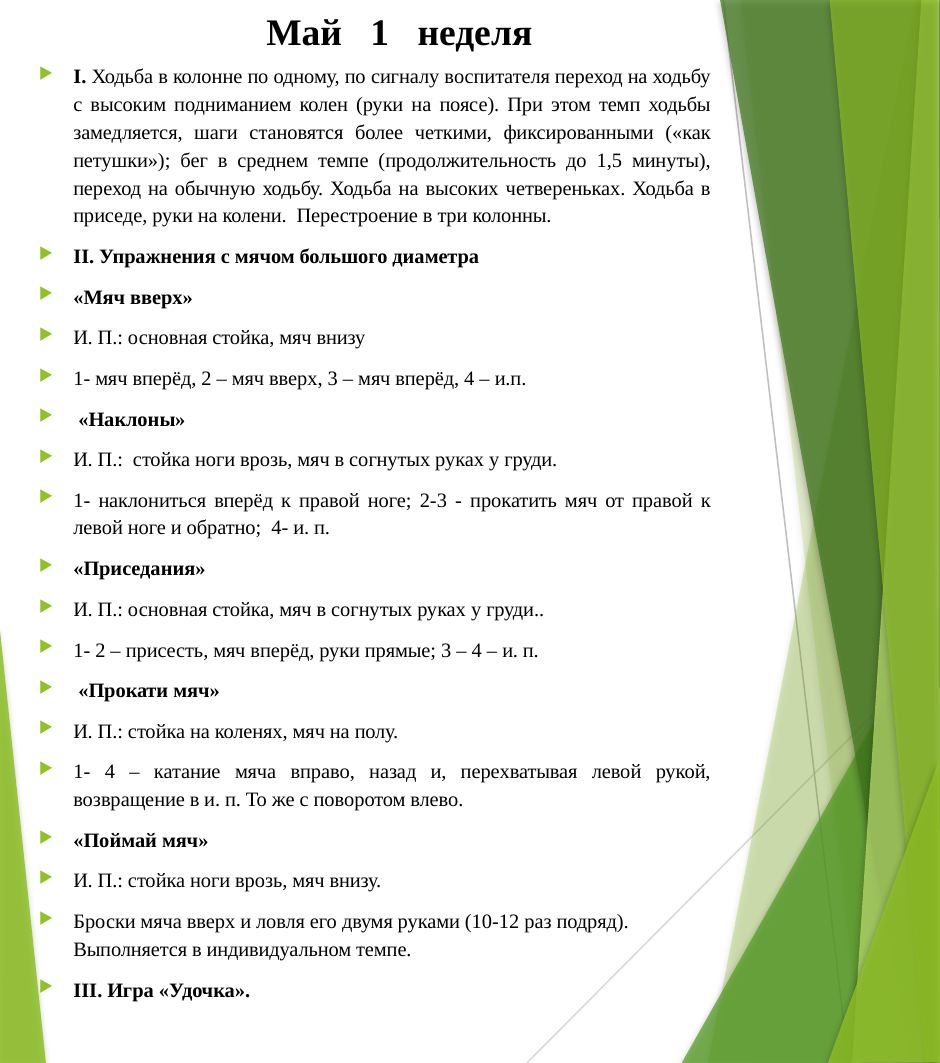

# Май   1   неделя
I. Ходьба в колонне по одному, по сигналу воспитателя переход на ходьбу с высоким подниманием колен (руки на поясе). При этом темп ходьбы замедляется, шаги становятся более четкими, фиксированными («как петушки»); бег в среднем темпе (продолжительность до 1,5 минуты), переход на обычную ходьбу. Ходьба на высоких четвереньках. Ходьба в приседе, руки на колени.  Перестроение в три колонны.
II. Упражнения с мячом большого диаметра
«Мяч вверх»
И. П.: основная стойка, мяч внизу
1- мяч вперёд, 2 – мяч вверх, 3 – мяч вперёд, 4 – и.п.
 «Наклоны»
И. П.:  стойка ноги врозь, мяч в согнутых руках у груди.
1- наклониться вперёд к правой ноге; 2-3 - прокатить мяч от правой к левой ноге и обратно;  4- и. п.
«Приседания»
И. П.: основная стойка, мяч в согнутых руках у груди..
1- 2 – присесть, мяч вперёд, руки прямые; 3 – 4 – и. п.
 «Прокати мяч»
И. П.: стойка на коленях, мяч на полу.
1- 4 – катание мяча вправо, назад и, перехватывая левой рукой, возвращение в и. п. То же с поворотом влево.
«Поймай мяч»
И. П.: стойка ноги врозь, мяч внизу.
Броски мяча вверх и ловля его двумя руками (10-12 раз подряд). Выполняется в индивидуальном темпе.
III. Игра «Удочка».